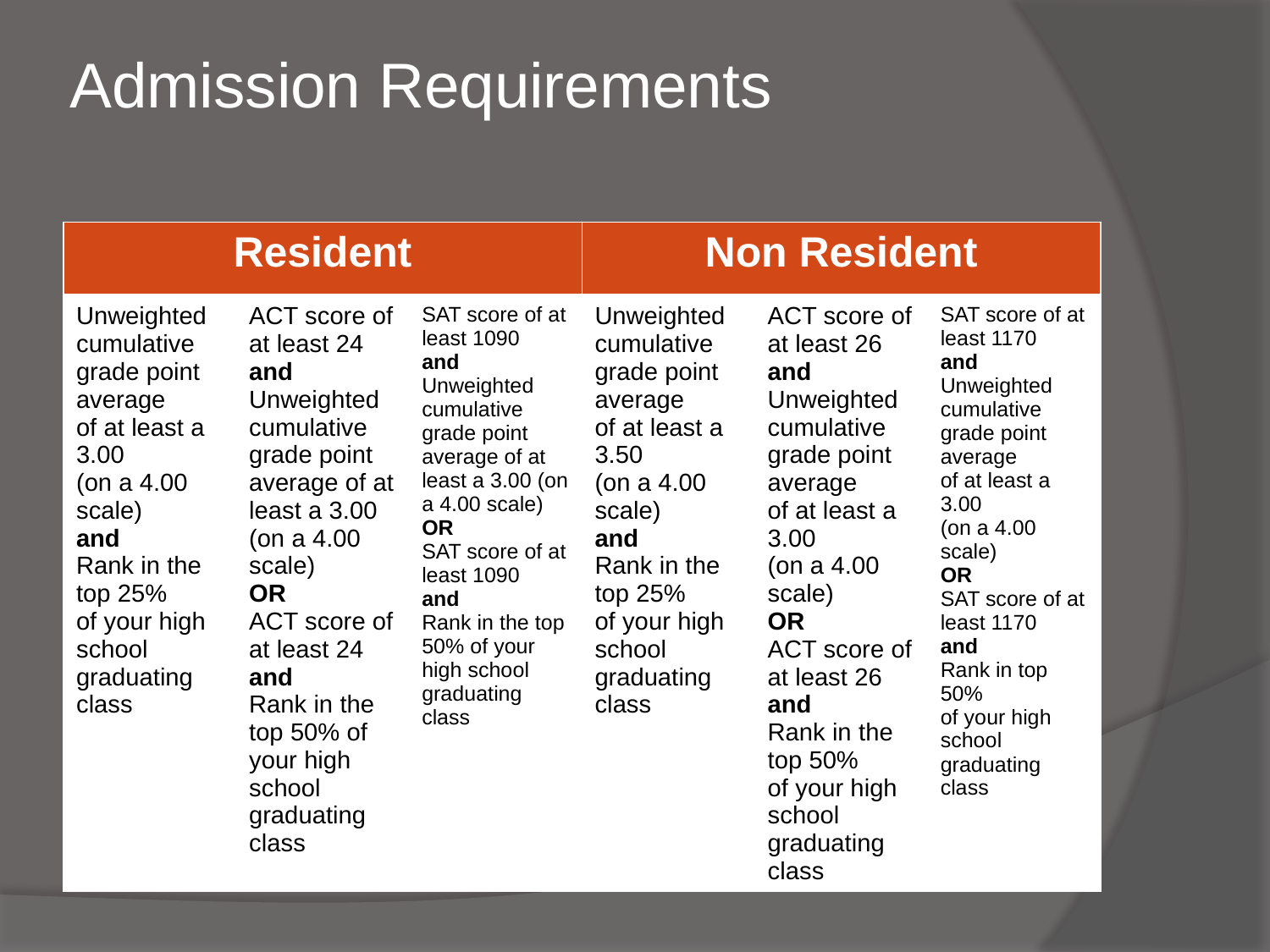

# Admission Requirements
| Resident |  |  | Non Resident |  |  |
| --- | --- | --- | --- | --- | --- |
| Unweighted cumulative grade point average of at least a 3.00 (on a 4.00 scale) and Rank in the top 25% of your high school graduating class | ACT score of at least 24 and Unweighted cumulative grade point average of at least a 3.00 (on a 4.00 scale) OR ACT score of at least 24 and Rank in the top 50% of your high school graduating class | SAT score of at least 1090 and Unweighted cumulative grade point average of at least a 3.00 (on a 4.00 scale) OR SAT score of at least 1090 and Rank in the top 50% of your high school graduating class | Unweighted cumulative grade point average of at least a 3.50 (on a 4.00 scale) and Rank in the top 25% of your high school graduating class | ACT score of at least 26 and Unweighted cumulative grade point average of at least a 3.00 (on a 4.00 scale) OR ACT score of at least 26 and Rank in the top 50% of your high school graduating class | SAT score of at least 1170 and Unweighted cumulative grade point average of at least a 3.00 (on a 4.00 scale) OR SAT score of at least 1170 and Rank in top 50% of your high school graduating class |